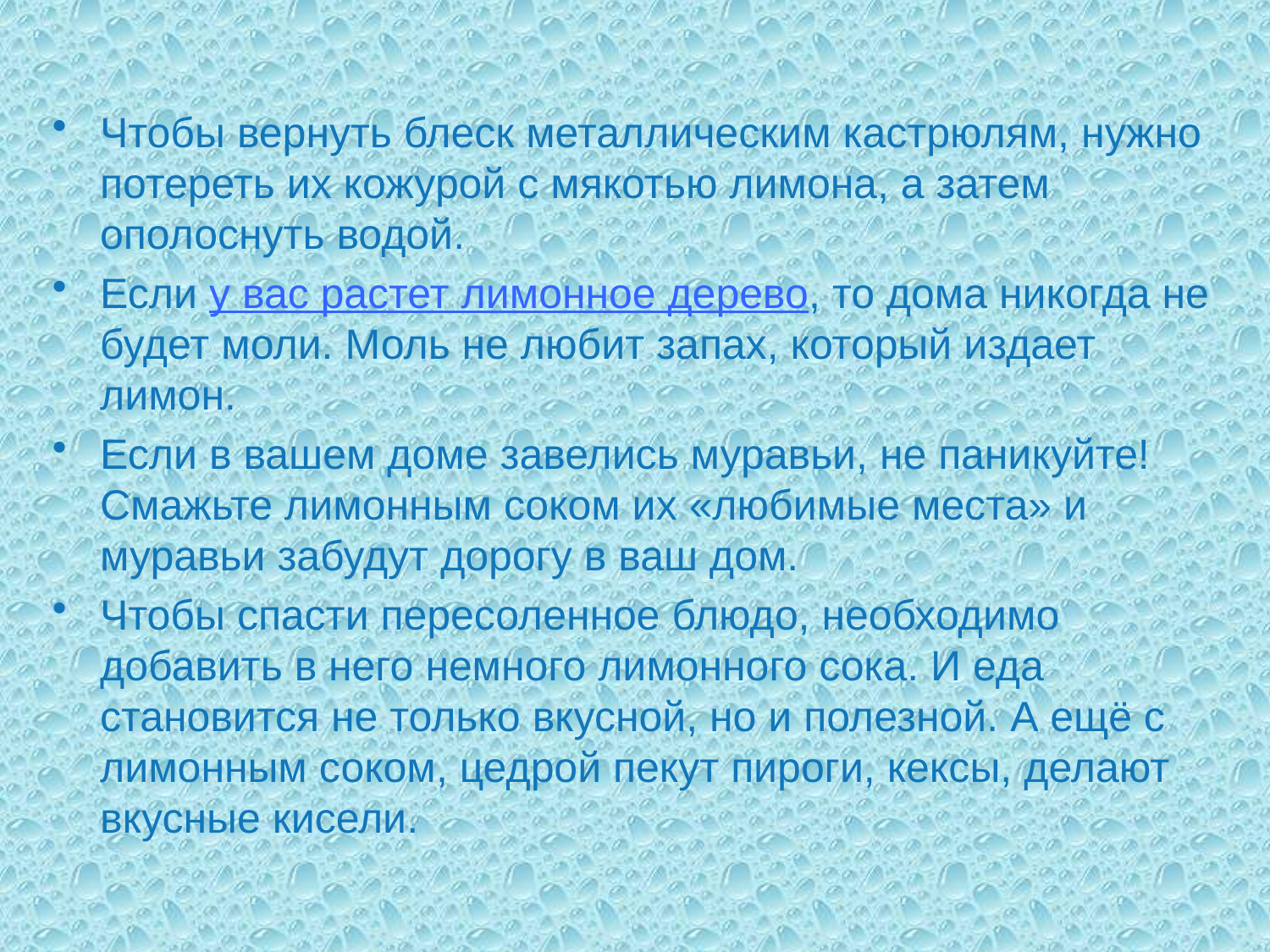

#
Чтобы вернуть блеск металлическим кастрюлям, нужно потереть их кожурой с мякотью лимона, а затем ополоснуть водой.
Если у вас растет лимонное дерево, то дома никогда не будет моли. Моль не любит запах, который издает лимон.
Если в вашем доме завелись муравьи, не паникуйте! Смажьте лимонным соком их «любимые места» и муравьи забудут дорогу в ваш дом.
Чтобы спасти пересоленное блюдо, необходимо добавить в него немного лимонного сока. И еда становится не только вкусной, но и полезной. А ещё с лимонным соком, цедрой пекут пироги, кексы, делают вкусные кисели.